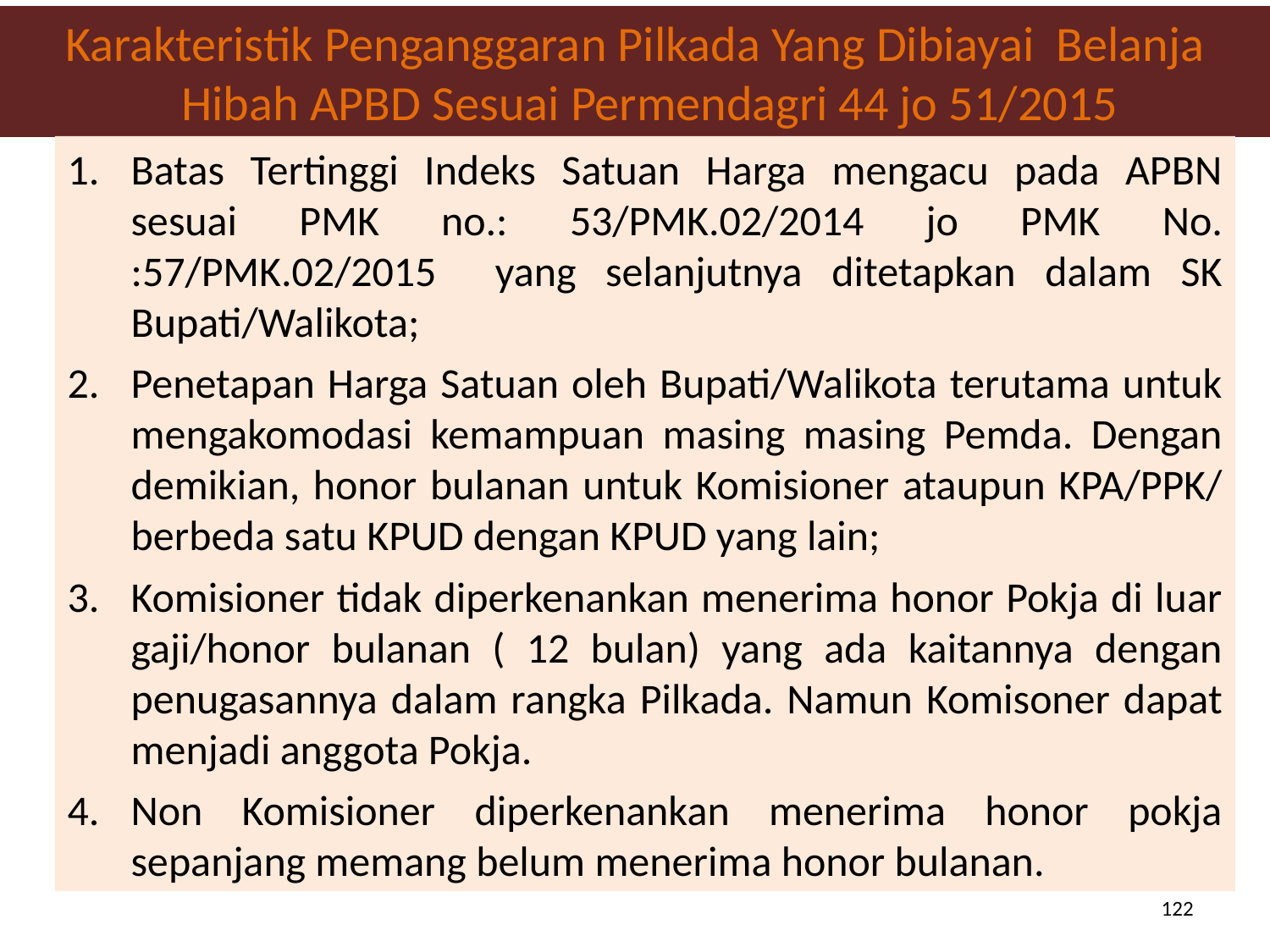

Karakteristik Penganggaran Pilkada Yang Dibiayai  Belanja Hibah APBD Sesuai Permendagri 44 jo 51/2015
Batas Tertinggi Indeks Satuan Harga mengacu pada APBN sesuai PMK no.: 53/PMK.02/2014 jo PMK No. :57/PMK.02/2015  yang selanjutnya ditetapkan dalam SK Bupati/Walikota;
Penetapan Harga Satuan oleh Bupati/Walikota terutama untuk mengakomodasi kemampuan masing masing Pemda. Dengan demikian, honor bulanan untuk Komisioner ataupun KPA/PPK/ berbeda satu KPUD dengan KPUD yang lain;
Komisioner tidak diperkenankan menerima honor Pokja di luar gaji/honor bulanan ( 12 bulan) yang ada kaitannya dengan penugasannya dalam rangka Pilkada. Namun Komisoner dapat menjadi anggota Pokja.
Non Komisioner diperkenankan menerima honor pokja sepanjang memang belum menerima honor bulanan.
122